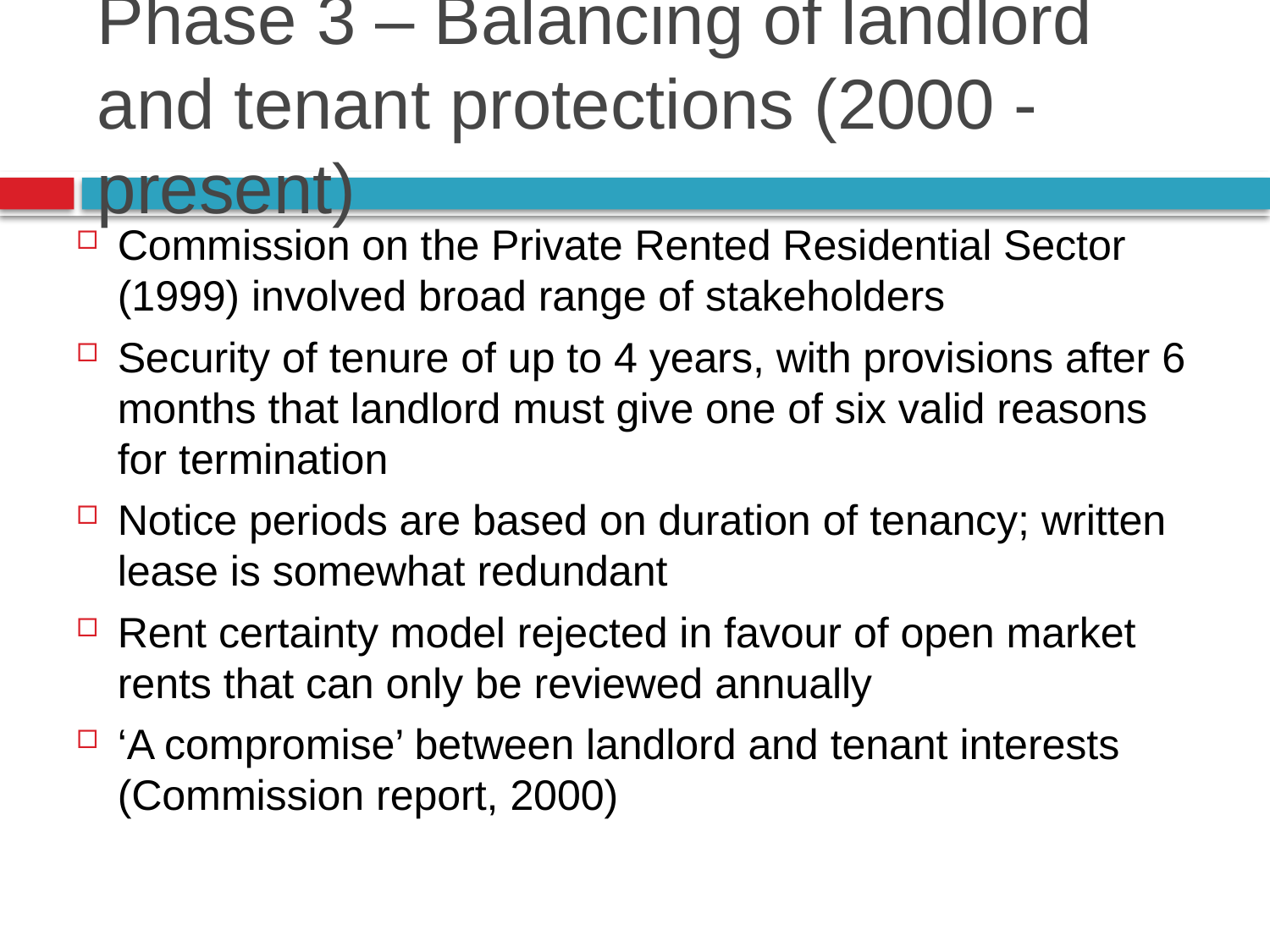

# Phase 3 – Balancing of landlord and tenant protections (2000 - present)
Commission on the Private Rented Residential Sector (1999) involved broad range of stakeholders
Security of tenure of up to 4 years, with provisions after 6 months that landlord must give one of six valid reasons for termination
Notice periods are based on duration of tenancy; written lease is somewhat redundant
Rent certainty model rejected in favour of open market rents that can only be reviewed annually
‘A compromise’ between landlord and tenant interests (Commission report, 2000)